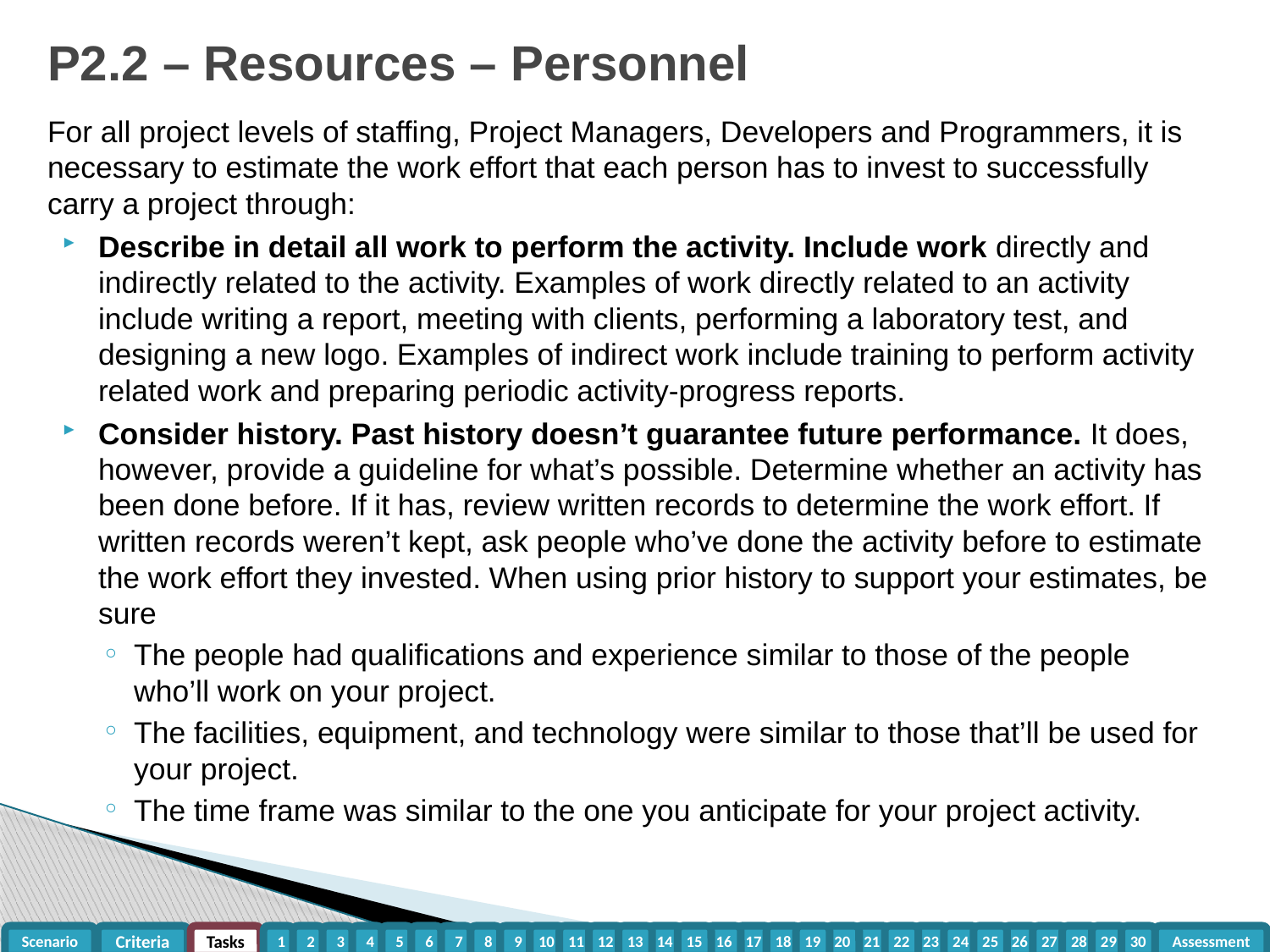

# P2.2 – Resources – Personnel
For all project levels of staffing, Project Managers, Developers and Programmers, it is necessary to estimate the work effort that each person has to invest to successfully carry a project through:
Describe in detail all work to perform the activity. Include work directly and indirectly related to the activity. Examples of work directly related to an activity include writing a report, meeting with clients, performing a laboratory test, and designing a new logo. Examples of indirect work include training to perform activity related work and preparing periodic activity-progress reports.
Consider history. Past history doesn’t guarantee future performance. It does, however, provide a guideline for what’s possible. Determine whether an activity has been done before. If it has, review written records to determine the work effort. If written records weren’t kept, ask people who’ve done the activity before to estimate the work effort they invested. When using prior history to support your estimates, be sure
The people had qualifications and experience similar to those of the people who’ll work on your project.
The facilities, equipment, and technology were similar to those that’ll be used for your project.
The time frame was similar to the one you anticipate for your project activity.